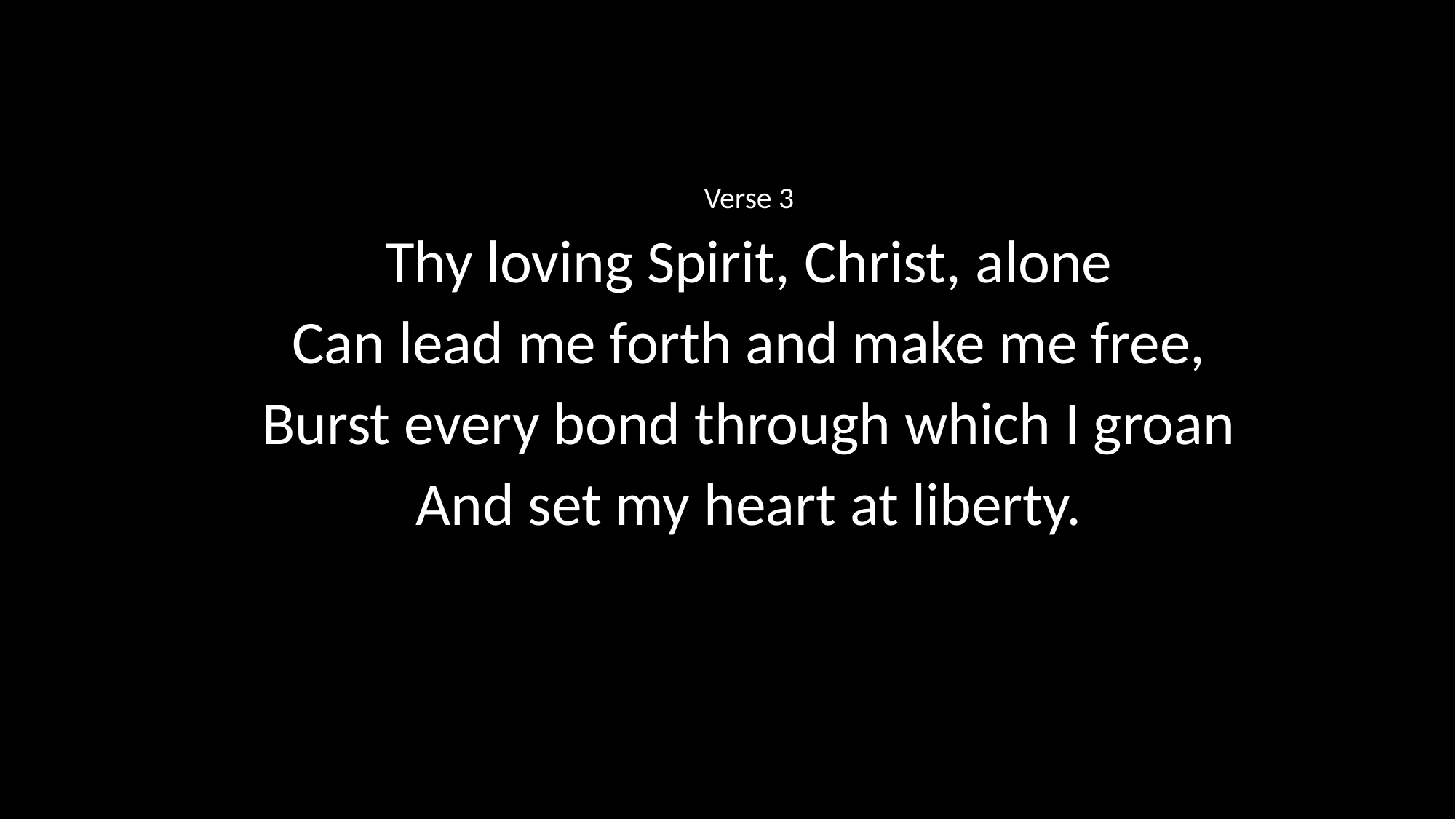

Verse 3
Thy loving Spirit, Christ, alone
Can lead me forth and make me free,
Burst every bond through which I groan
And set my heart at liberty.